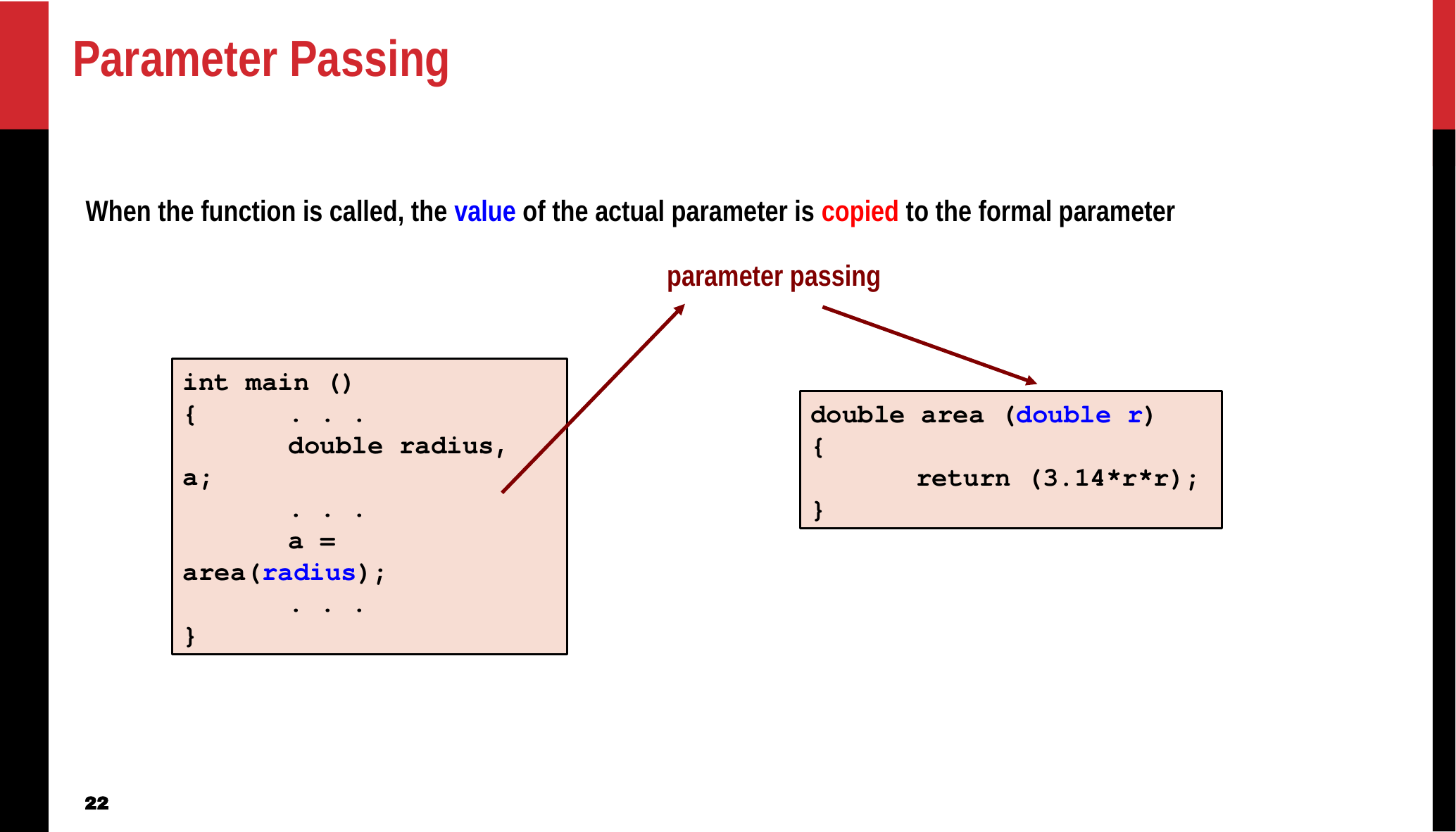

# Parameter Passing

When the function is called, the value of the actual parameter is copied to the formal parameter
parameter passing
int main ()
{	. . .
	double radius, a;
	. . .
	a = area(radius);
	. . .
}
double area (double r)
{
	return (3.14*r*r);
}
22